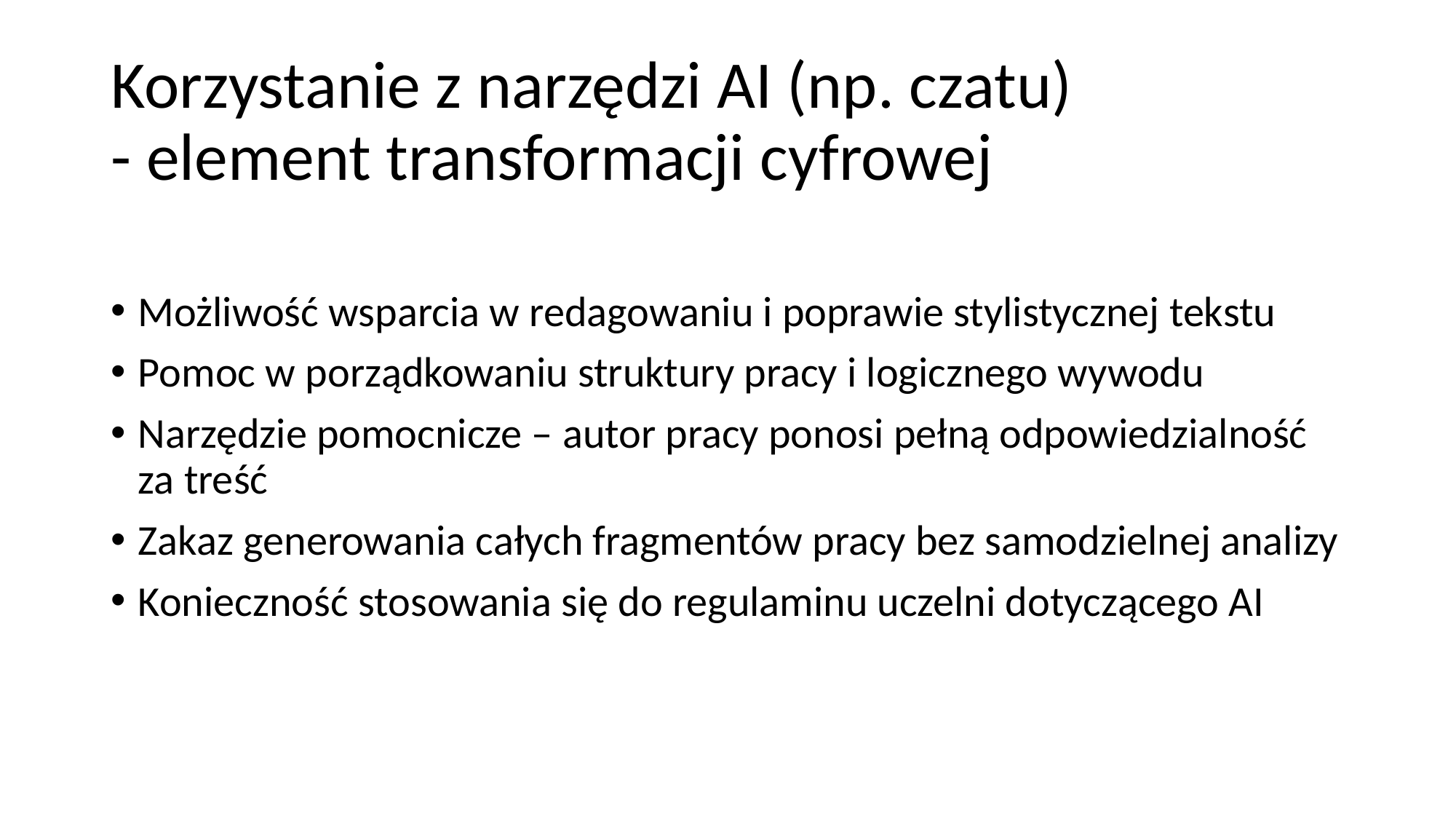

# Korzystanie z narzędzi AI (np. czatu) - element transformacji cyfrowej

Możliwość wsparcia w redagowaniu i poprawie stylistycznej tekstu
Pomoc w porządkowaniu struktury pracy i logicznego wywodu
Narzędzie pomocnicze – autor pracy ponosi pełną odpowiedzialność za treść
Zakaz generowania całych fragmentów pracy bez samodzielnej analizy
Konieczność stosowania się do regulaminu uczelni dotyczącego AI